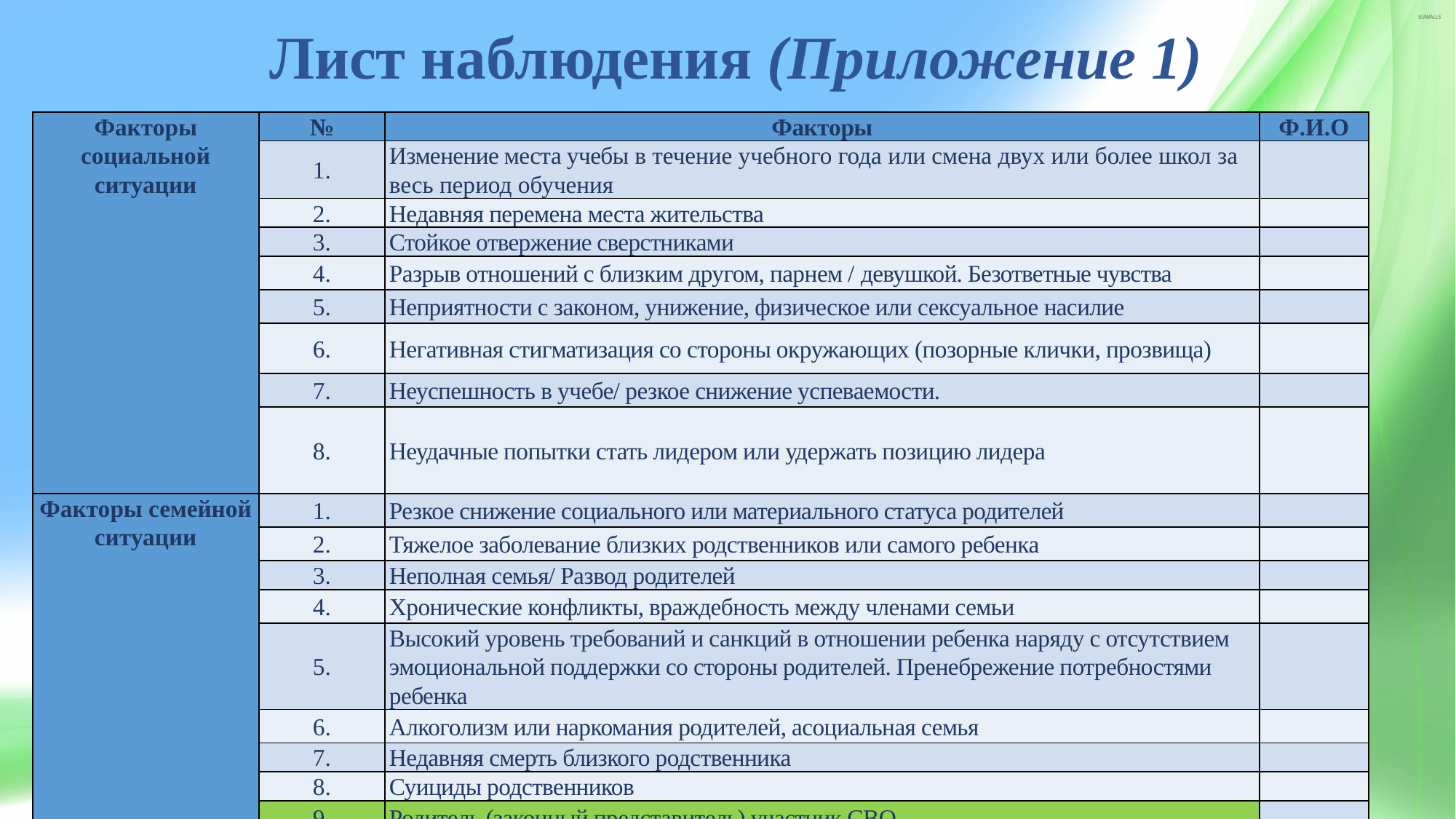

# Лист наблюдения (Приложение 1)
| Факторы социальной ситуации | № | Факторы | Ф.И.О |
| --- | --- | --- | --- |
|  | 1. | Изменение места учебы в течение учебного года или смена двух или более школ за весь период обучения |  |
|  | 2. | Недавняя перемена места жительства |  |
|  | 3. | Стойкое отвержение сверстниками |  |
|  | 4. | Разрыв отношений с близким другом, парнем / девушкой. Безответные чувства |  |
|  | 5. | Неприятности с законом, унижение, физическое или сексуальное насилие |  |
|  | 6. | Негативная стигматизация со стороны окружающих (позорные клички, прозвища) |  |
|  | 7. | Неуспешность в учебе/ резкое снижение успеваемости. |  |
|  | 8. | Неудачные попытки стать лидером или удержать позицию лидера |  |
| Факторы семейной ситуации | 1. | Резкое снижение социального или материального статуса родителей |  |
|  | 2. | Тяжелое заболевание близких родственников или самого ребенка |  |
|  | 3. | Неполная семья/ Развод родителей |  |
|  | 4. | Хронические конфликты, враждебность между членами семьи |  |
|  | 5. | Высокий уровень требований и санкций в отношении ребенка наряду с отсутствием эмоциональной поддержки со стороны родителей. Пренебрежение потребностями ребенка |  |
|  | 6. | Алкоголизм или наркомания родителей, асоциальная семья |  |
|  | 7. | Недавняя смерть близкого родственника |  |
|  | 8. | Суициды родственников |  |
|  | 9. | Родитель (законный представитель) участник СВО |  |